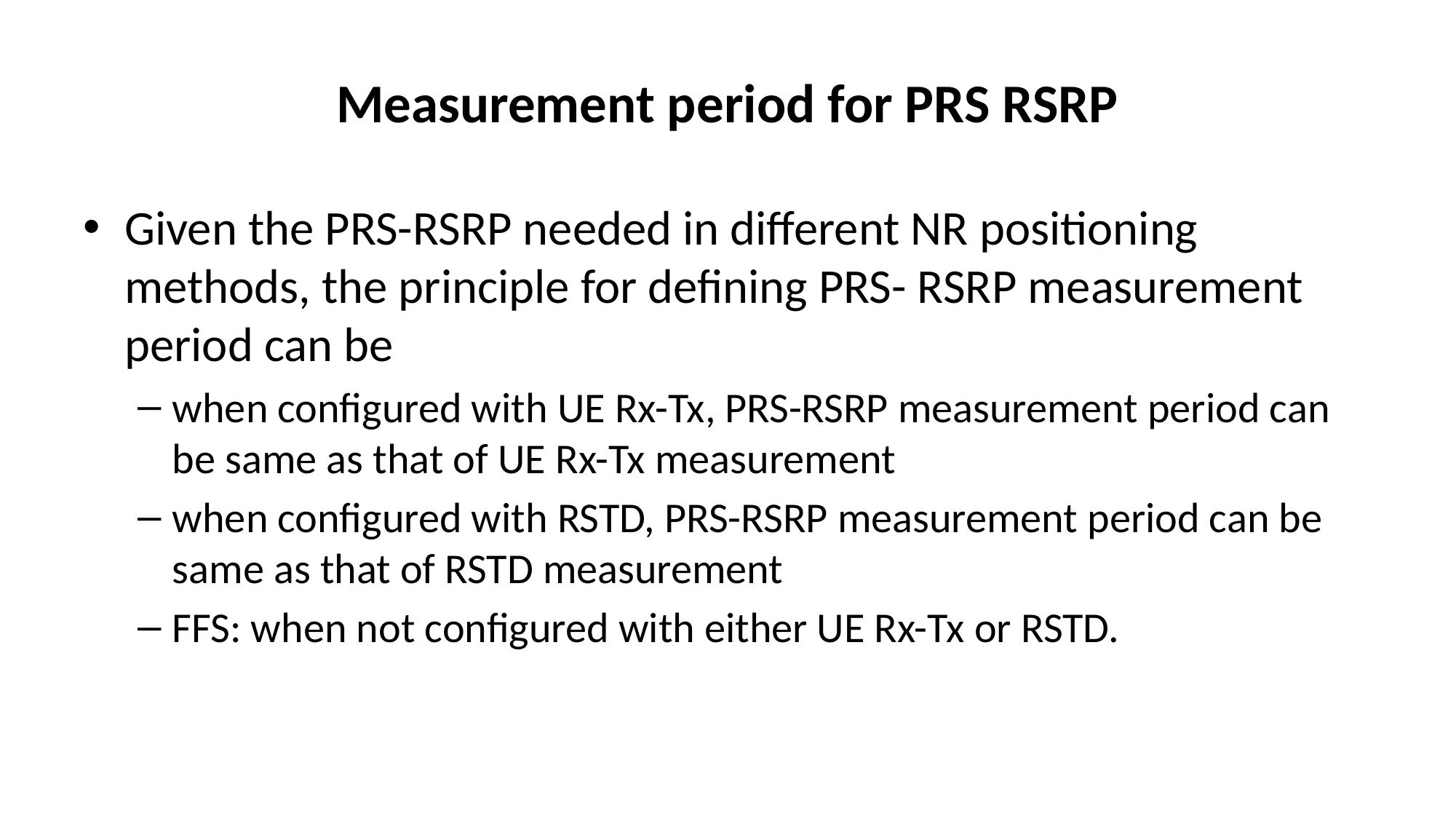

# Measurement period for PRS RSRP
Given the PRS-RSRP needed in different NR positioning methods, the principle for defining PRS- RSRP measurement period can be
when configured with UE Rx-Tx, PRS-RSRP measurement period can be same as that of UE Rx-Tx measurement
when configured with RSTD, PRS-RSRP measurement period can be same as that of RSTD measurement
FFS: when not configured with either UE Rx-Tx or RSTD.